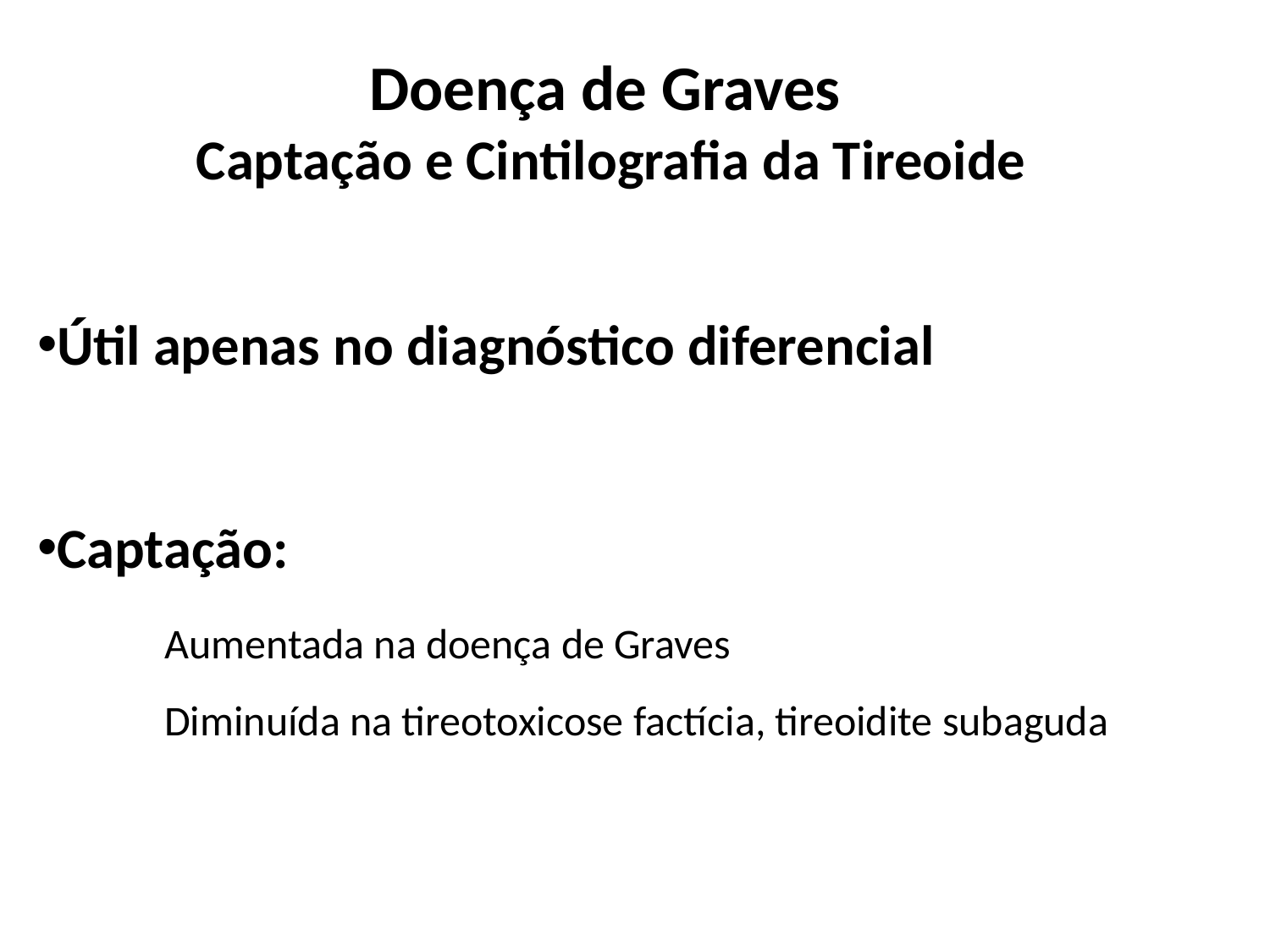

# Doença de Graves Captação e Cintilografia da Tireoide
Útil apenas no diagnóstico diferencial

Captação:
	Aumentada na doença de Graves
	Diminuída na tireotoxicose factícia, tireoidite subaguda